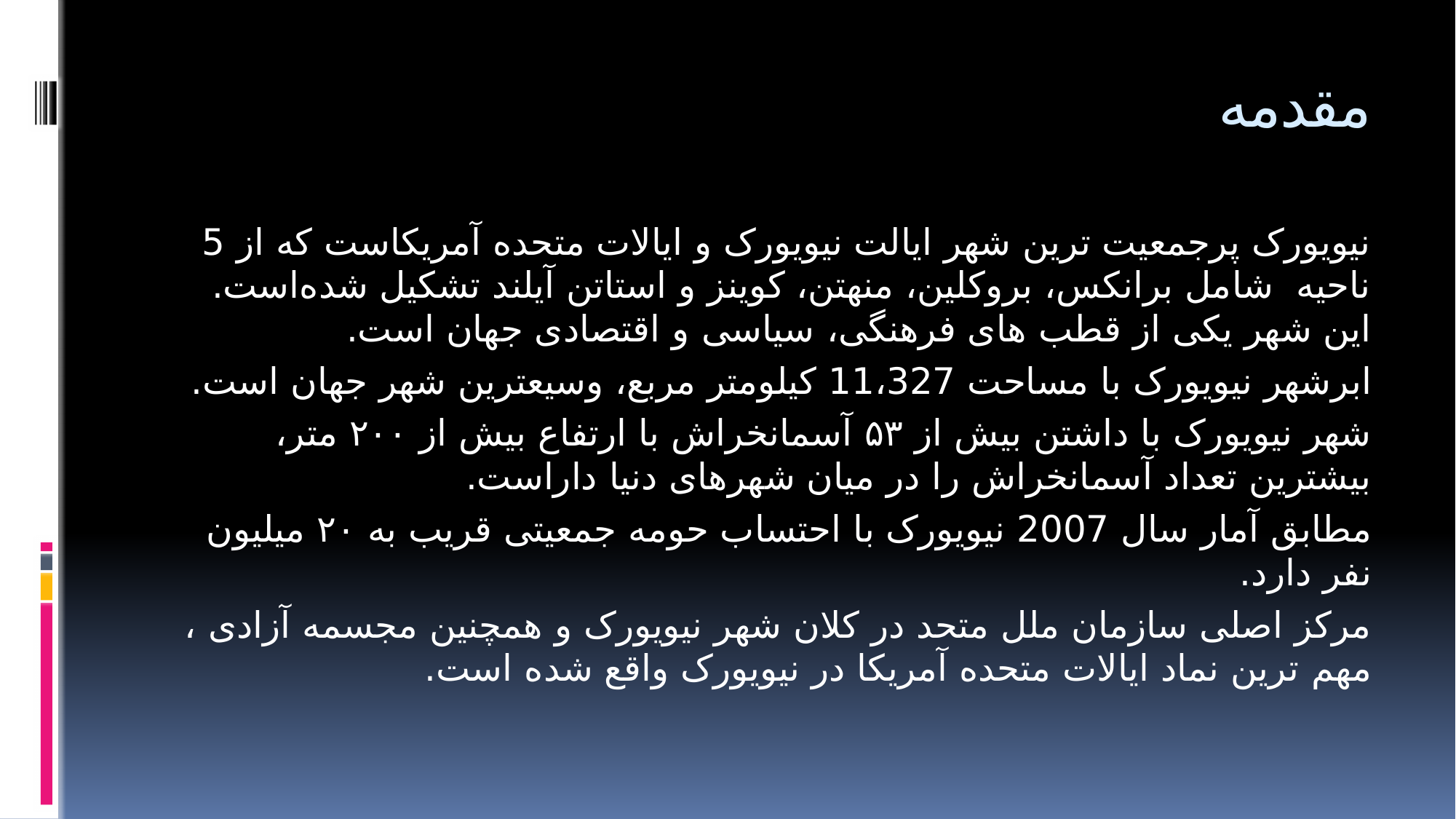

# مقدمه
نیویورک پرجمعیت ترین شهر ایالت نیویورک و ایالات متحده آمریکاست که از 5 ناحیه  شامل برانکس، بروکلین، منهتن، کوینز و استاتن آیلند تشکیل شده‌است. این شهر یکی از قطب‌ های فرهنگی، سیاسی و اقتصادی جهان است.
ابرشهر نیویورک با مساحت 11،327 کیلومتر مربع، وسیعترین شهر جهان است.
شهر نیویورک با داشتن بیش از ۵۳ آسمانخراش با ارتفاع بیش از ۲۰۰ متر، بیشترین تعداد آسمانخراش را در میان شهرهای دنیا داراست.
مطابق آمار سال 2007 نیویورک با احتساب حومه جمعیتی قریب به ۲۰ میلیون نفر دارد.
مرکز اصلی سازمان ملل متحد در کلان ‌شهر نیویورک و همچنین مجسمه آزادی ، مهم ‌ترین نماد ایالات متحده آمریکا در نیویورک واقع شده ‌است.